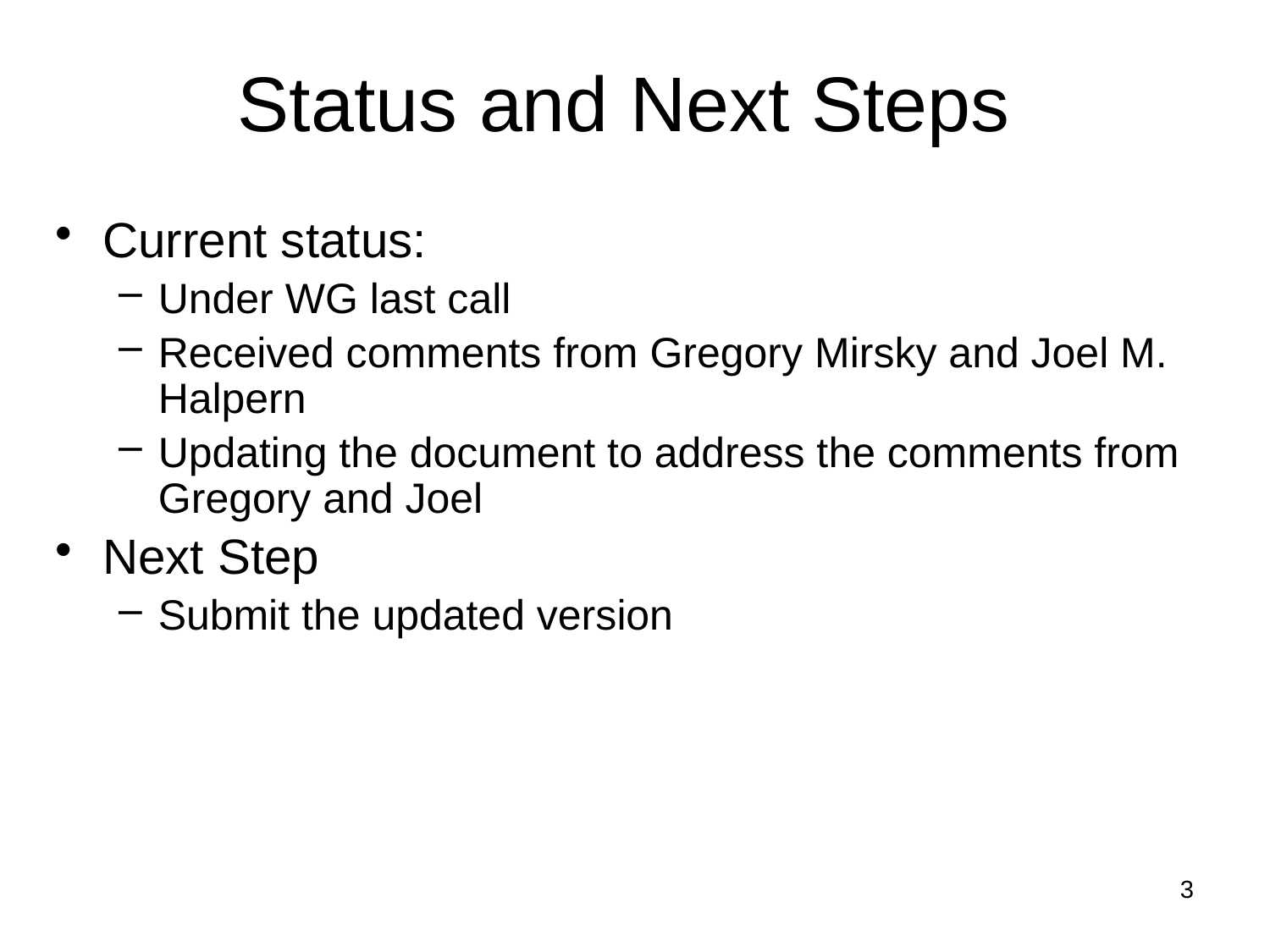

Status and Next Steps

Current status:
Under WG last call
Received comments from Gregory Mirsky and Joel M. Halpern
Updating the document to address the comments from Gregory and Joel
Next Step
Submit the updated version

3